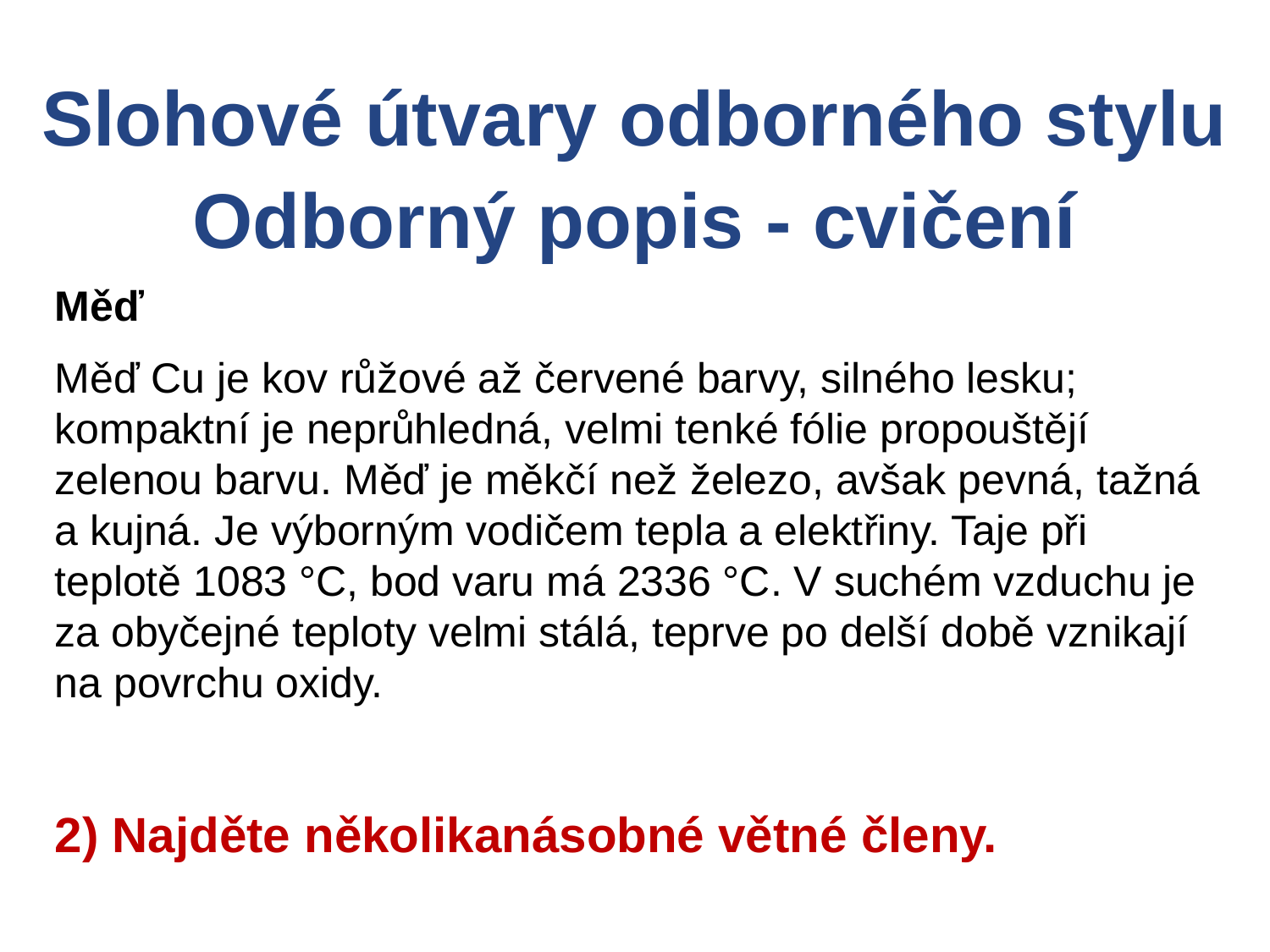

Slohové útvary odborného stylu
Odborný popis - cvičení
Měď
Měď Cu je kov růžové až červené barvy, silného lesku; kompaktní je neprůhledná, velmi tenké fólie propouštějí zelenou barvu. Měď je měkčí než železo, avšak pevná, tažná a kujná. Je výborným vodičem tepla a elektřiny. Taje při teplotě 1083 °C, bod varu má 2336 °C. V suchém vzduchu je za obyčejné teploty velmi stálá, teprve po delší době vznikají na povrchu oxidy.
2) Najděte několikanásobné větné členy.